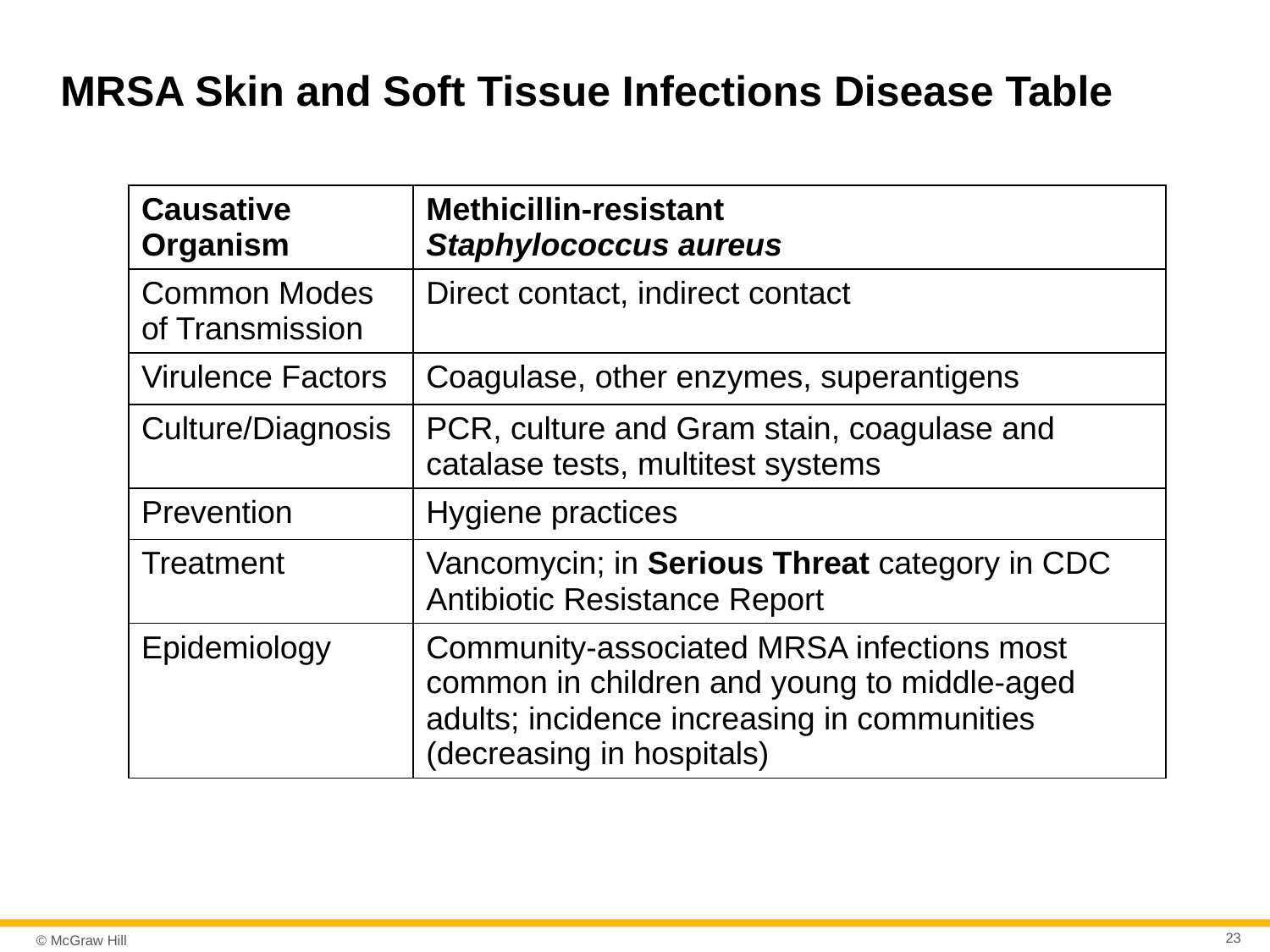

# MRSA Skin and Soft Tissue Infections Disease Table
| Causative Organism | Methicillin-resistant Staphylococcus aureus |
| --- | --- |
| Common Modes of Transmission | Direct contact, indirect contact |
| Virulence Factors | Coagulase, other enzymes, superantigens |
| Culture/Diagnosis | PCR, culture and Gram stain, coagulase and catalase tests, multitest systems |
| Prevention | Hygiene practices |
| Treatment | Vancomycin; in Serious Threat category in CDC Antibiotic Resistance Report |
| Epidemiology | Community-associated MRSA infections most common in children and young to middle-aged adults; incidence increasing in communities (decreasing in hospitals) |